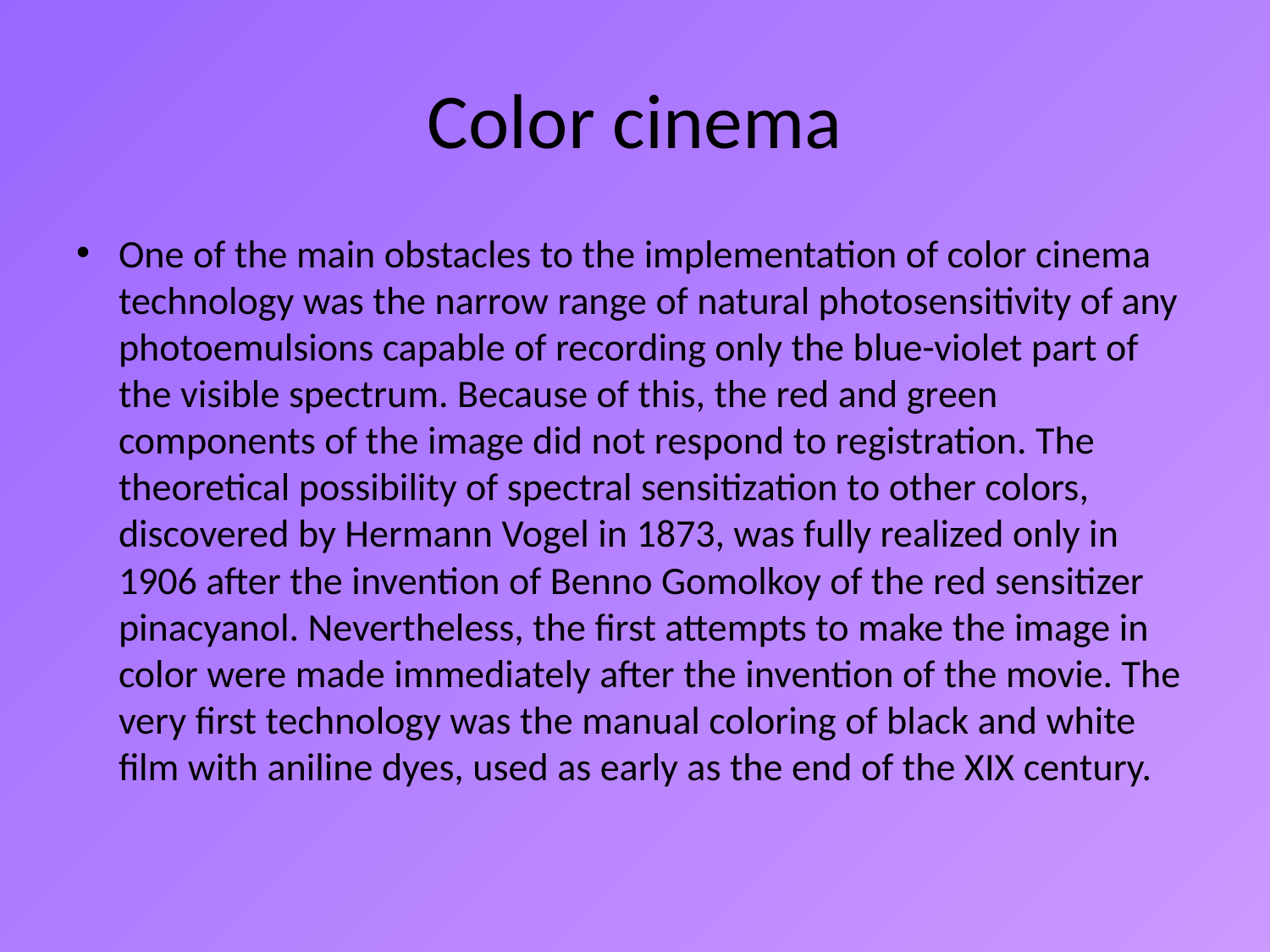

# Color cinema
One of the main obstacles to the implementation of color cinema technology was the narrow range of natural photosensitivity of any photoemulsions capable of recording only the blue-violet part of the visible spectrum. Because of this, the red and green components of the image did not respond to registration. The theoretical possibility of spectral sensitization to other colors, discovered by Hermann Vogel in 1873, was fully realized only in 1906 after the invention of Benno Gomolkoy of the red sensitizer pinacyanol. Nevertheless, the first attempts to make the image in color were made immediately after the invention of the movie. The very first technology was the manual coloring of black and white film with aniline dyes, used as early as the end of the XIX century.